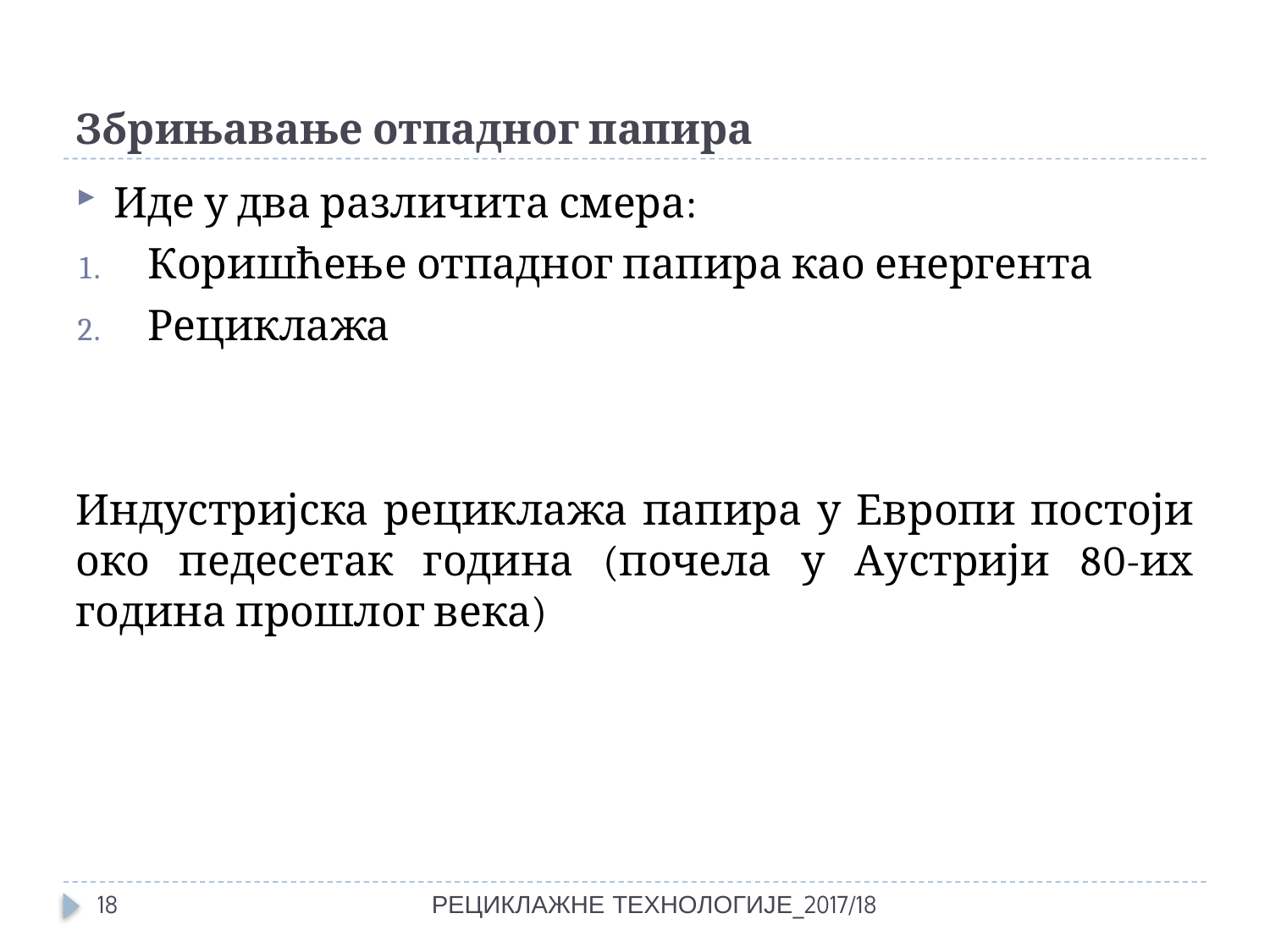

# Збрињавање отпадног папира
Иде у два различита смера:
Коришћење отпадног папира као енергента
Рециклажа

Индустријска рециклажа папира у Европи постоји око педесетак година (почела у Аустрији 80-их година прошлог века)
18
РЕЦИКЛАЖНЕ ТЕХНОЛОГИЈЕ_2017/18